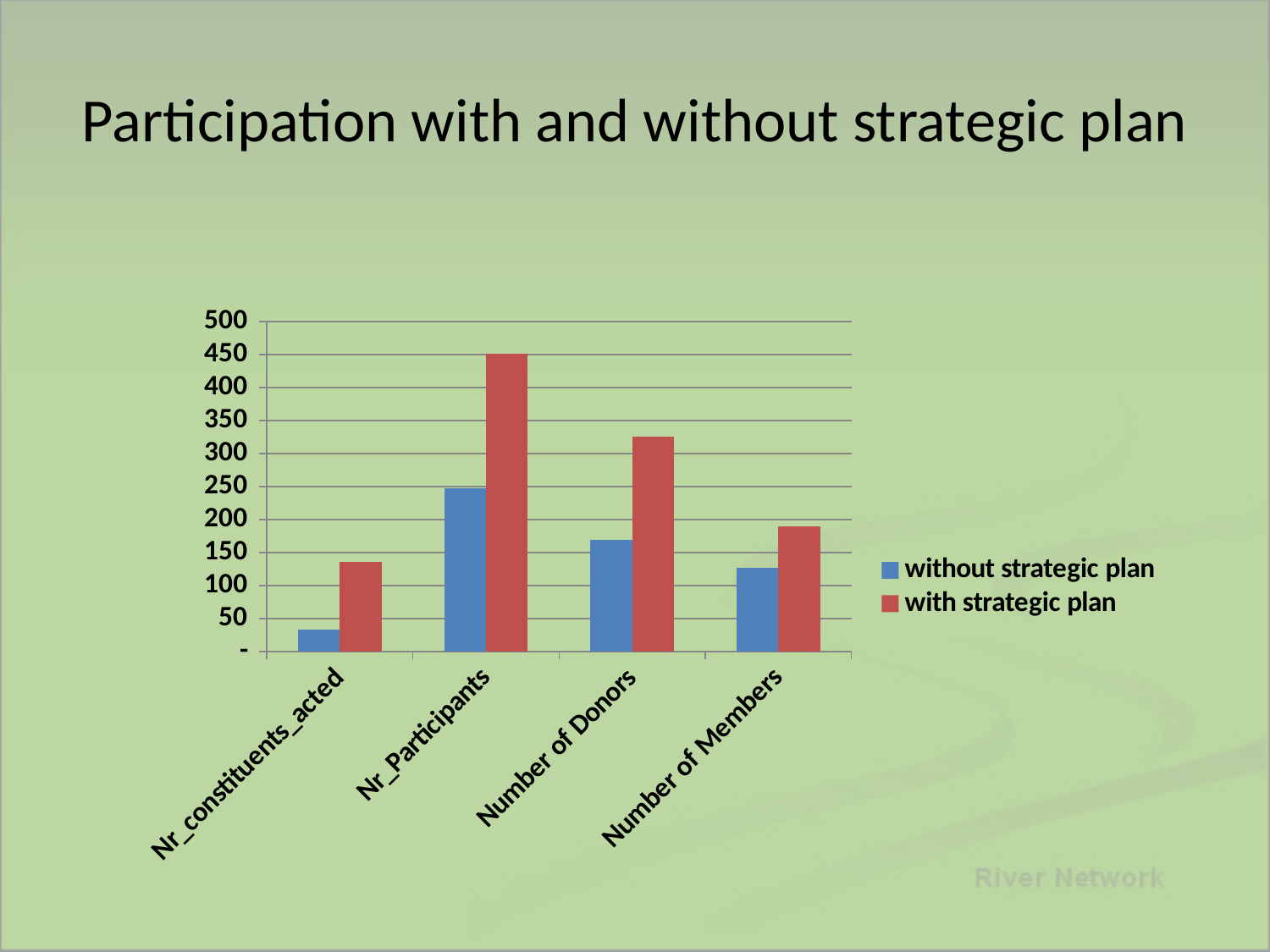

# Participation with and without strategic plan

### Chart

| Category | without strategic plan | with strategic plan |
|---|---|---|
| Nr_constituents_acted | 34.21739130434783 | 136.43548387096774 |
| Nr_Participants | 247.0434782608695 | 451.6290322580644 |
| Number of Donors | 169.02173913043487 | 325.9516129032257 |
| Number of Members | 127.69565217391305 | 189.75806451612902 |